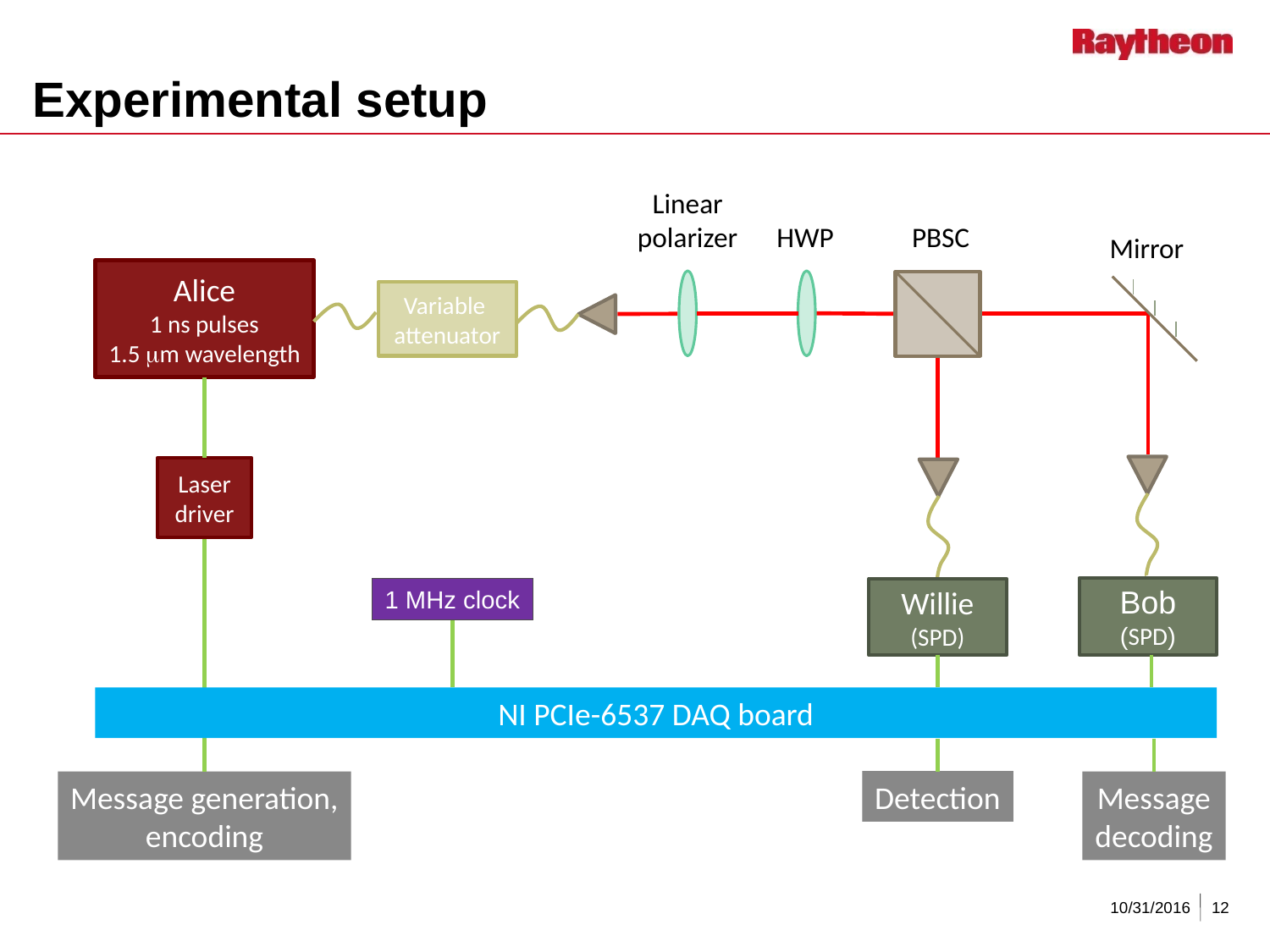

# Experimental setup
Linear
polarizer
HWP
PBSC
Mirror
Alice
1 ns pulses
1.5 μm wavelength

Variable
attenuator

Laser driver

1 MHz clock
Bob
(SPD)
Willie
(SPD)
NI PCIe-6537 DAQ board
Detection
Message generation,
encoding
Message
decoding
10/31/2016
12